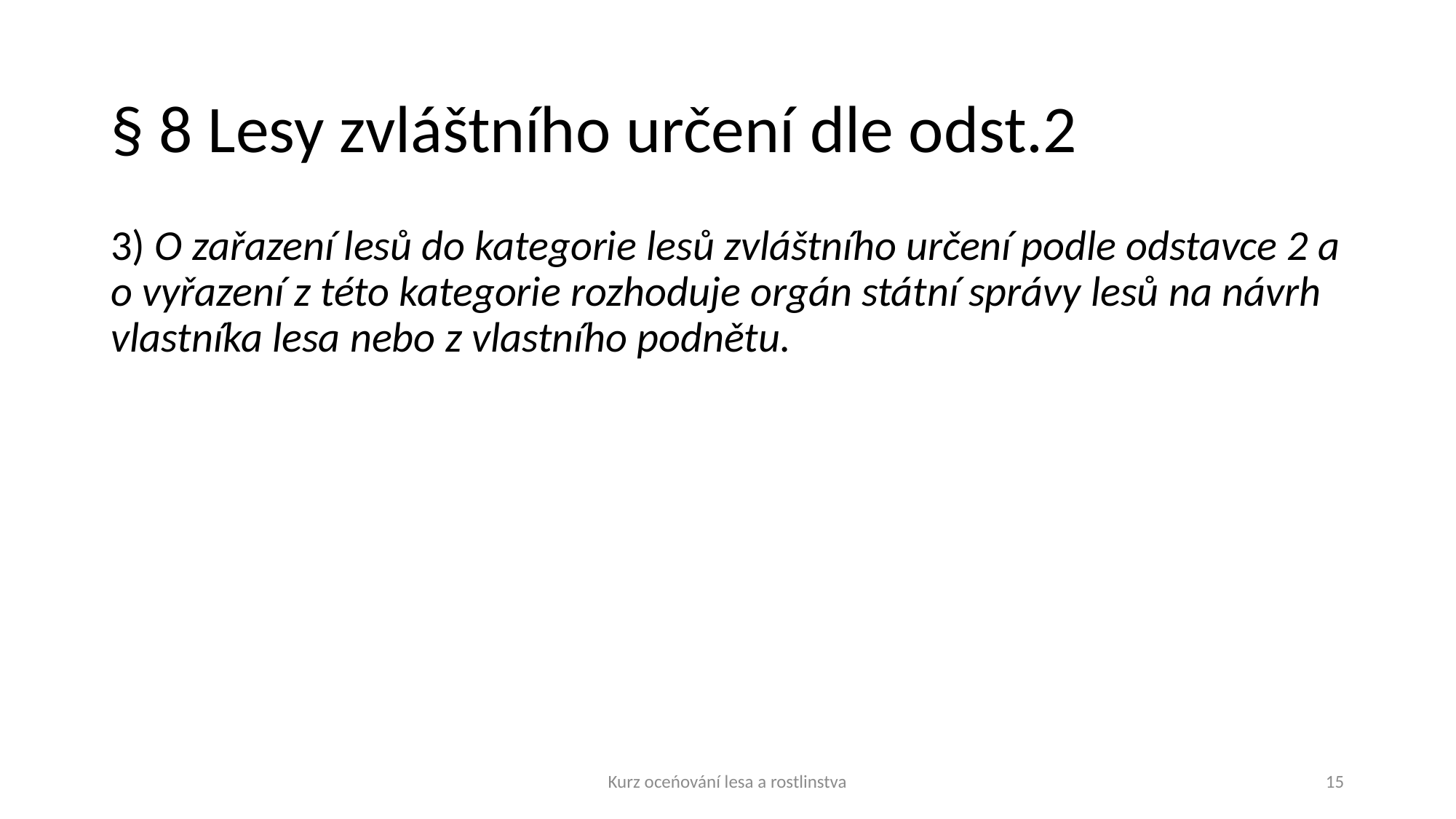

# § 8 Lesy zvláštního určení dle odst.2
3) O zařazení lesů do kategorie lesů zvláštního určení podle odstavce 2 a o vyřazení z této kategorie rozhoduje orgán státní správy lesů na návrh vlastníka lesa nebo z vlastního podnětu.
Kurz oceńování lesa a rostlinstva
15